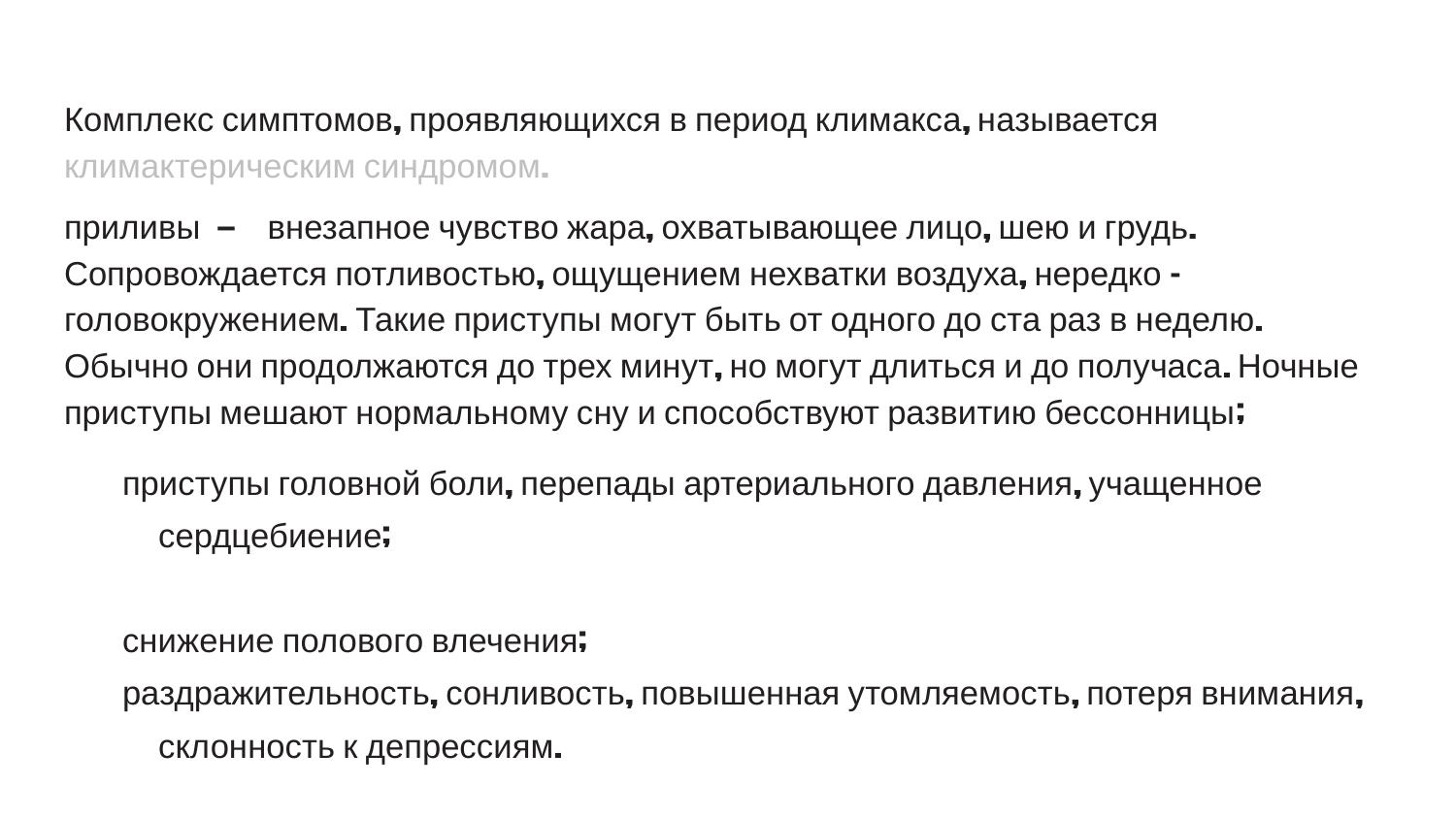

Комплекс симптомов, проявляющихся в период климакса, называется климактерическим синдромом.
приливы  —    внезапное чувство жара, охватывающее лицо, шею и грудь. Сопровождается потливостью, ощущением нехватки воздуха, нередко – головокружением. Такие приступы могут быть от одного до ста раз в неделю. Обычно они продолжаются до трех минут, но могут длиться и до получаса. Ночные приступы мешают нормальному сну и способствуют развитию бессонницы;
приступы головной боли, перепады артериального давления, учащенное сердцебиение;

снижение полового влечения;
раздражительность, сонливость, повышенная утомляемость, потеря внимания, склонность к депрессиям.